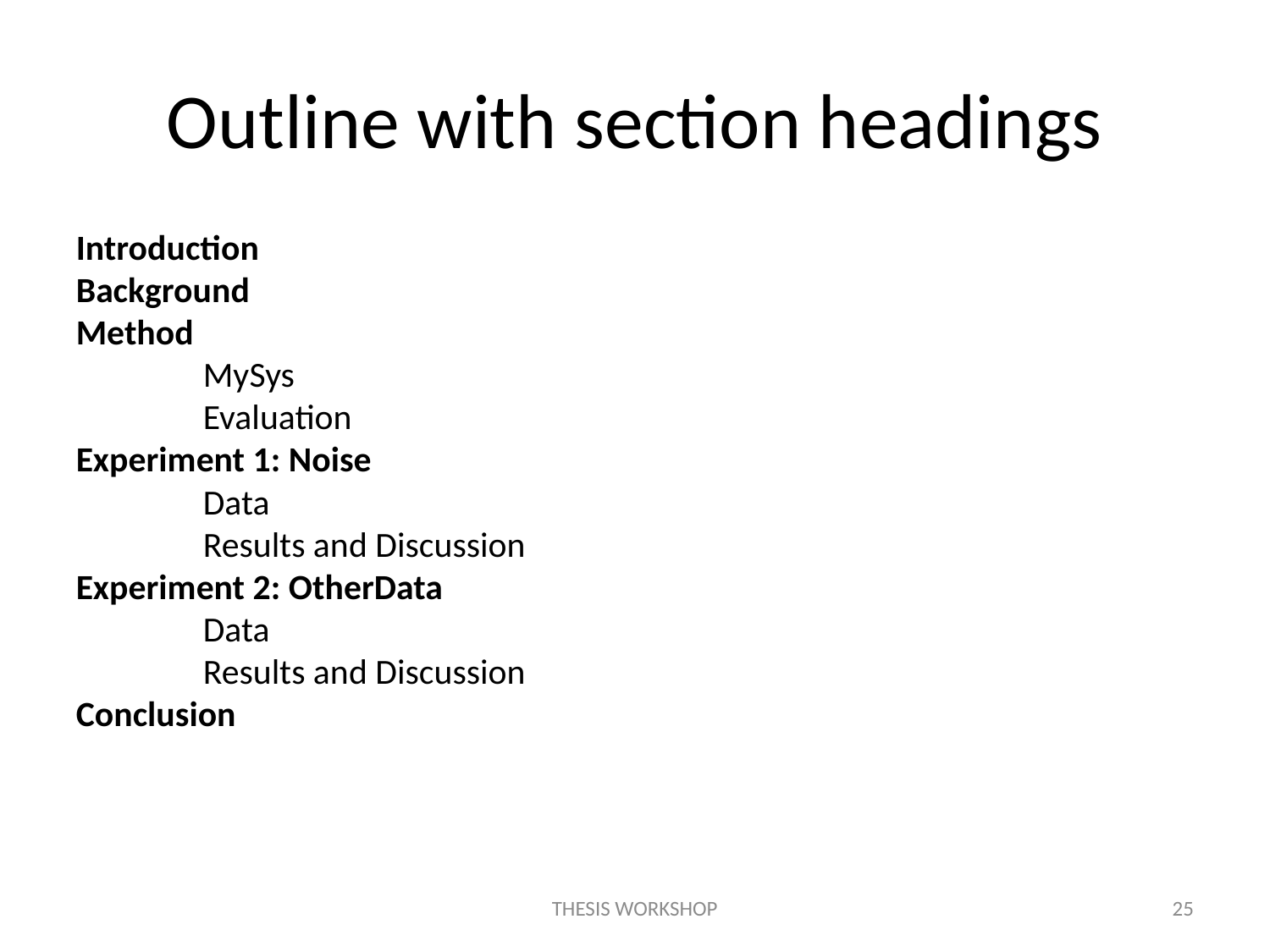

# Outline with section headings
Introduction
Background
Method
	MySys
	Evaluation
Experiment 1: Noise
	Data
	Results and Discussion
Experiment 2: OtherData
	Data
	Results and Discussion
Conclusion

THESIS WORKSHOP
25